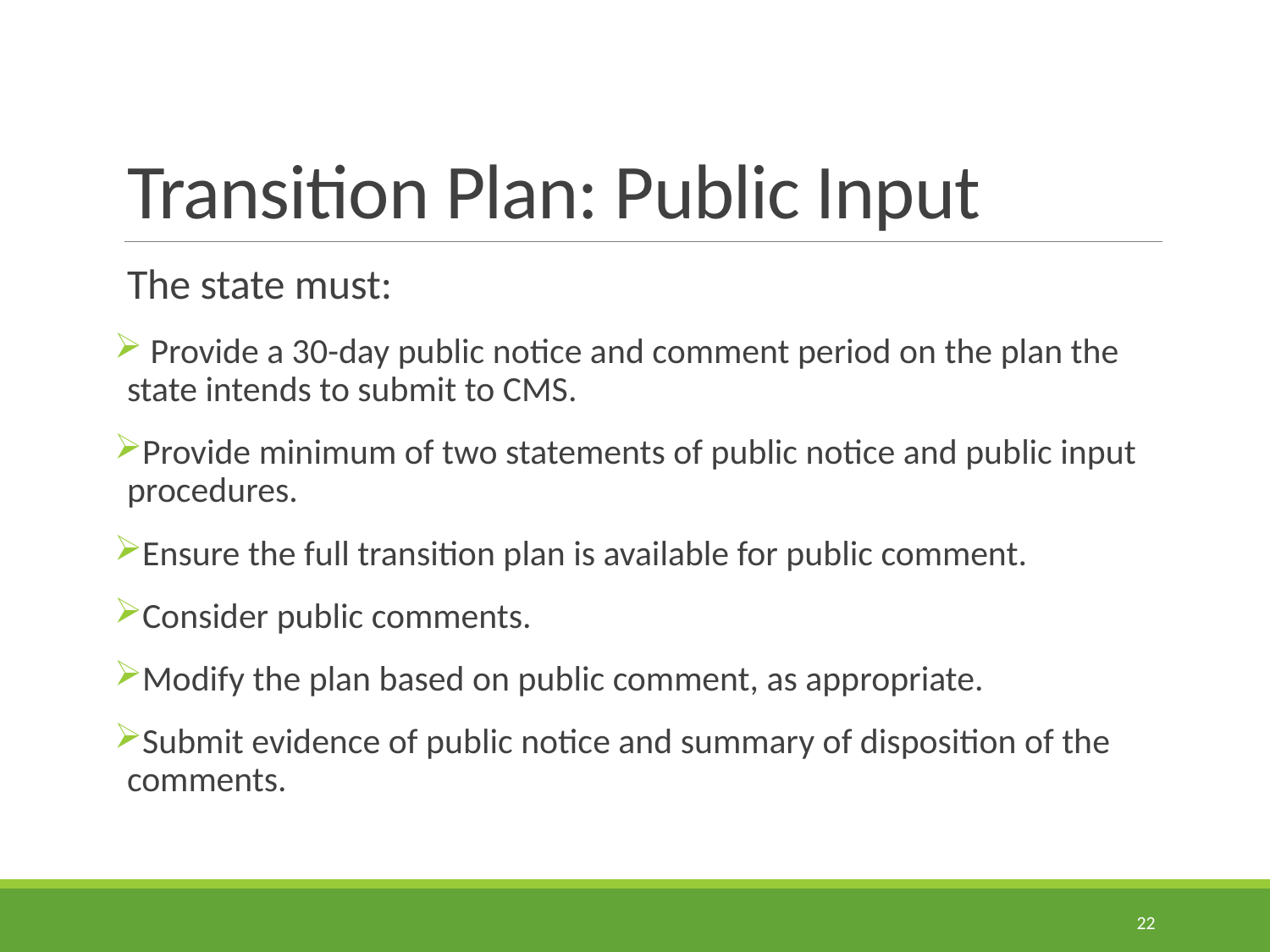

# Transition Plan: Public Input
The state must:
 Provide a 30-day public notice and comment period on the plan the state intends to submit to CMS.
Provide minimum of two statements of public notice and public input procedures.
Ensure the full transition plan is available for public comment.
Consider public comments.
Modify the plan based on public comment, as appropriate.
Submit evidence of public notice and summary of disposition of the comments.
22